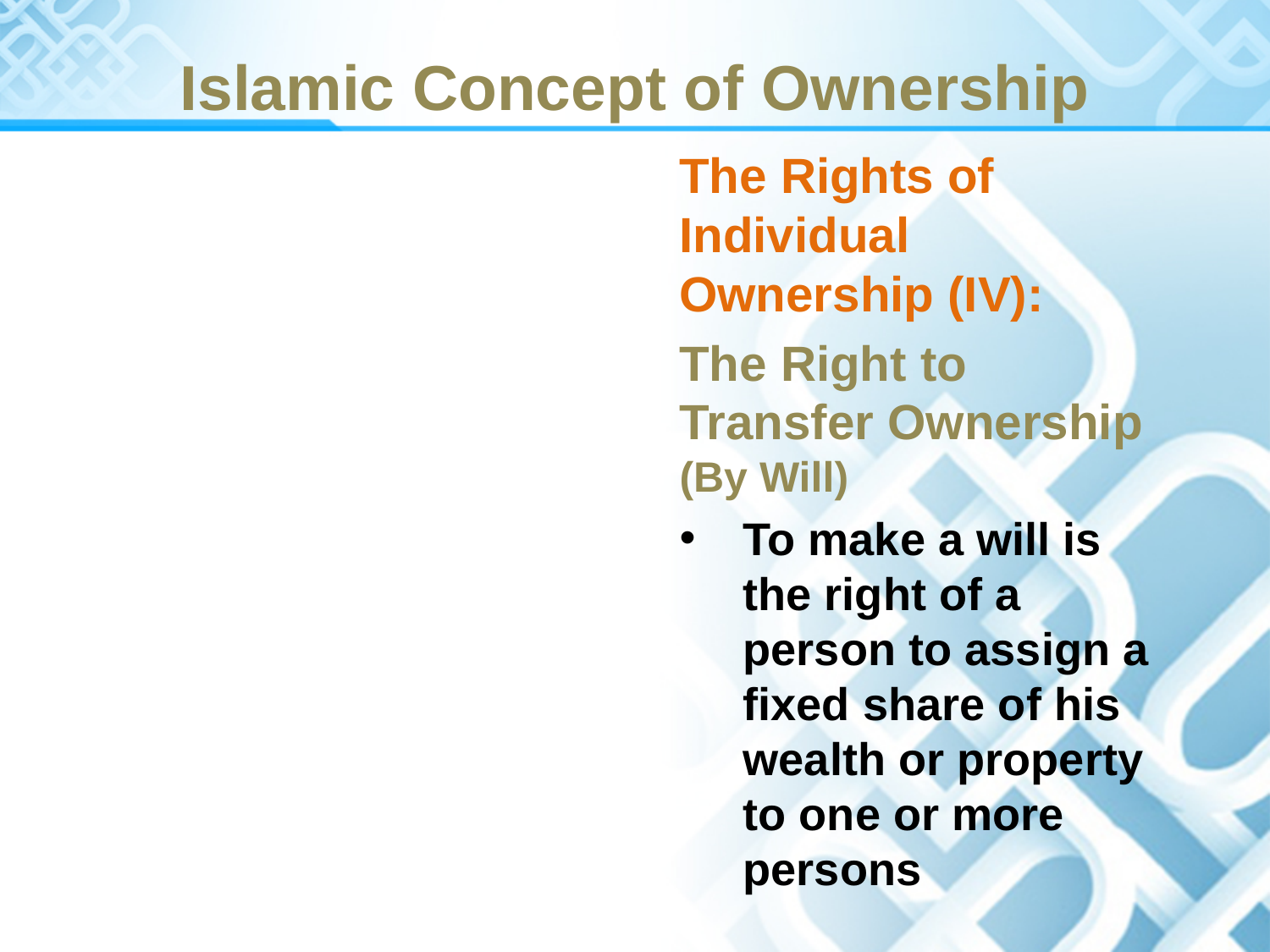

Islamic Concept of Ownership
The Rights of Individual Ownership (IV):
The Right to Transfer Ownership (By Will)
To make a will is the right of a person to assign a fixed share of his wealth or property to one or more persons